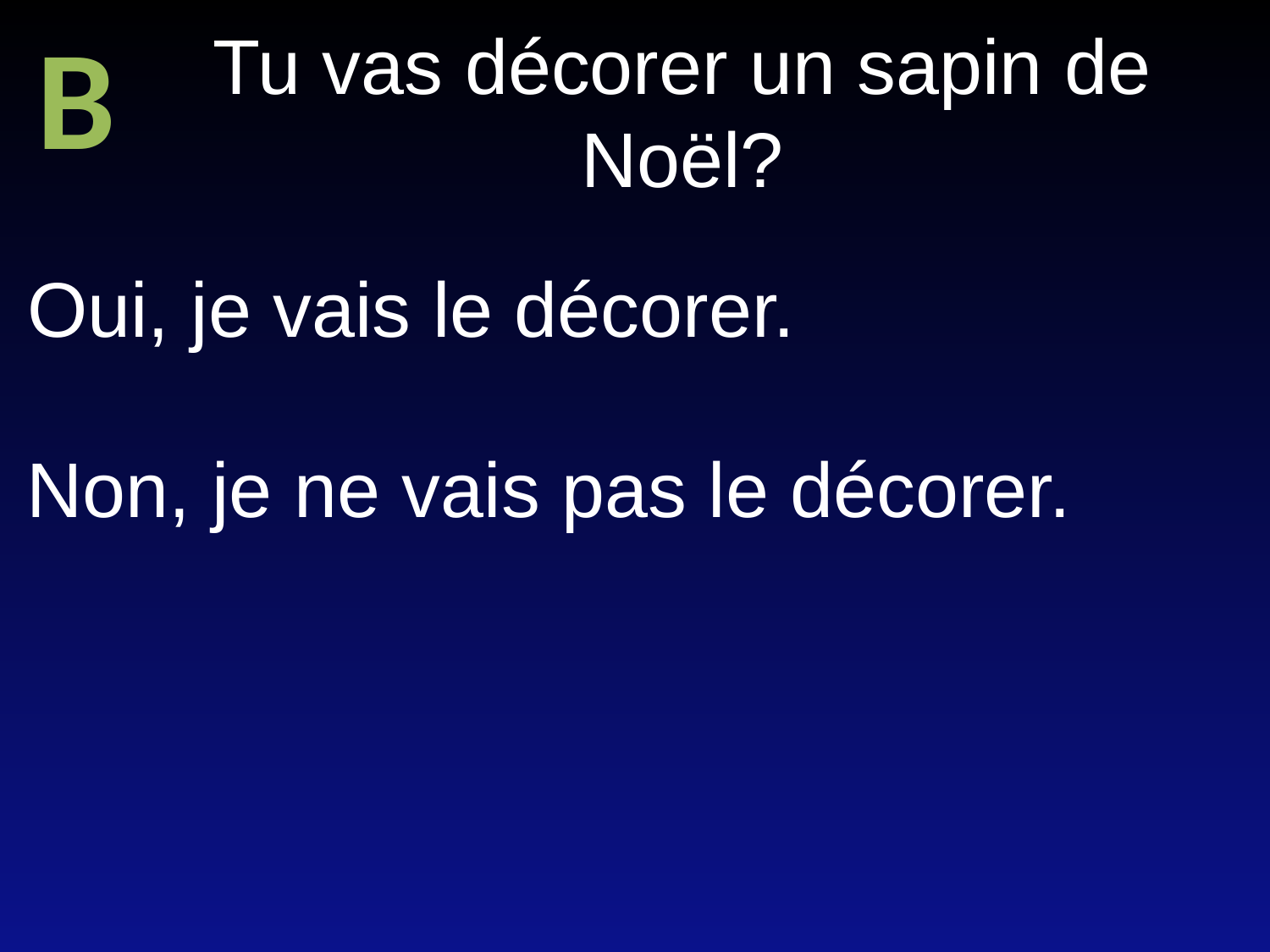

B
Tu vas décorer un sapin de Noël?
Oui, je vais le décorer.
Non, je ne vais pas le décorer.